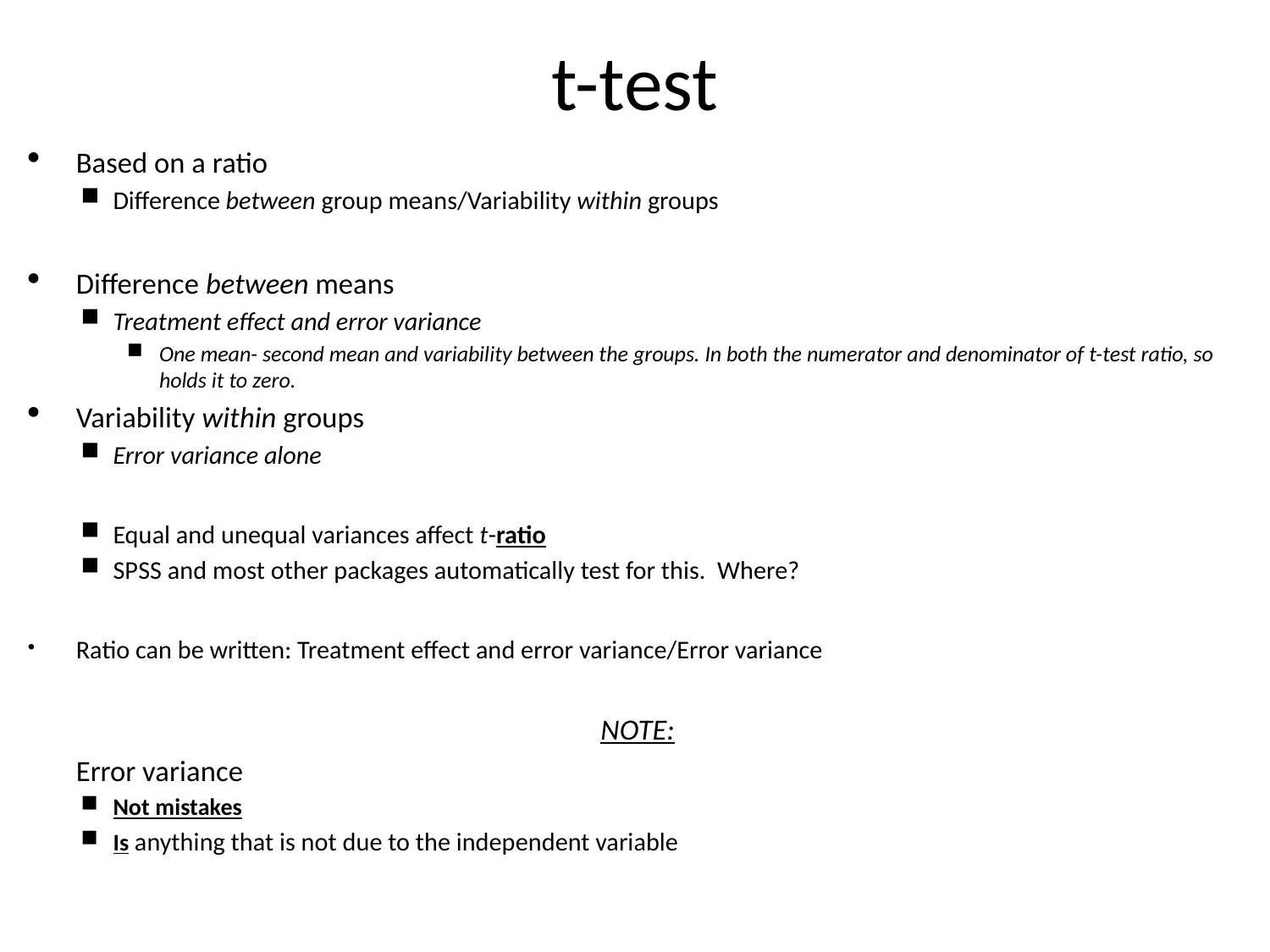

# t-test
Based on a ratio
Difference between group means/Variability within groups

Difference between means
Treatment effect and error variance
One mean- second mean and variability between the groups. In both the numerator and denominator of t-test ratio, so holds it to zero.
Variability within groups
Error variance alone

Equal and unequal variances affect t-ratio
SPSS and most other packages automatically test for this.  Where?

Ratio can be written: Treatment effect and error variance/Error variance

NOTE:
	Error variance
Not mistakes
Is anything that is not due to the independent variable